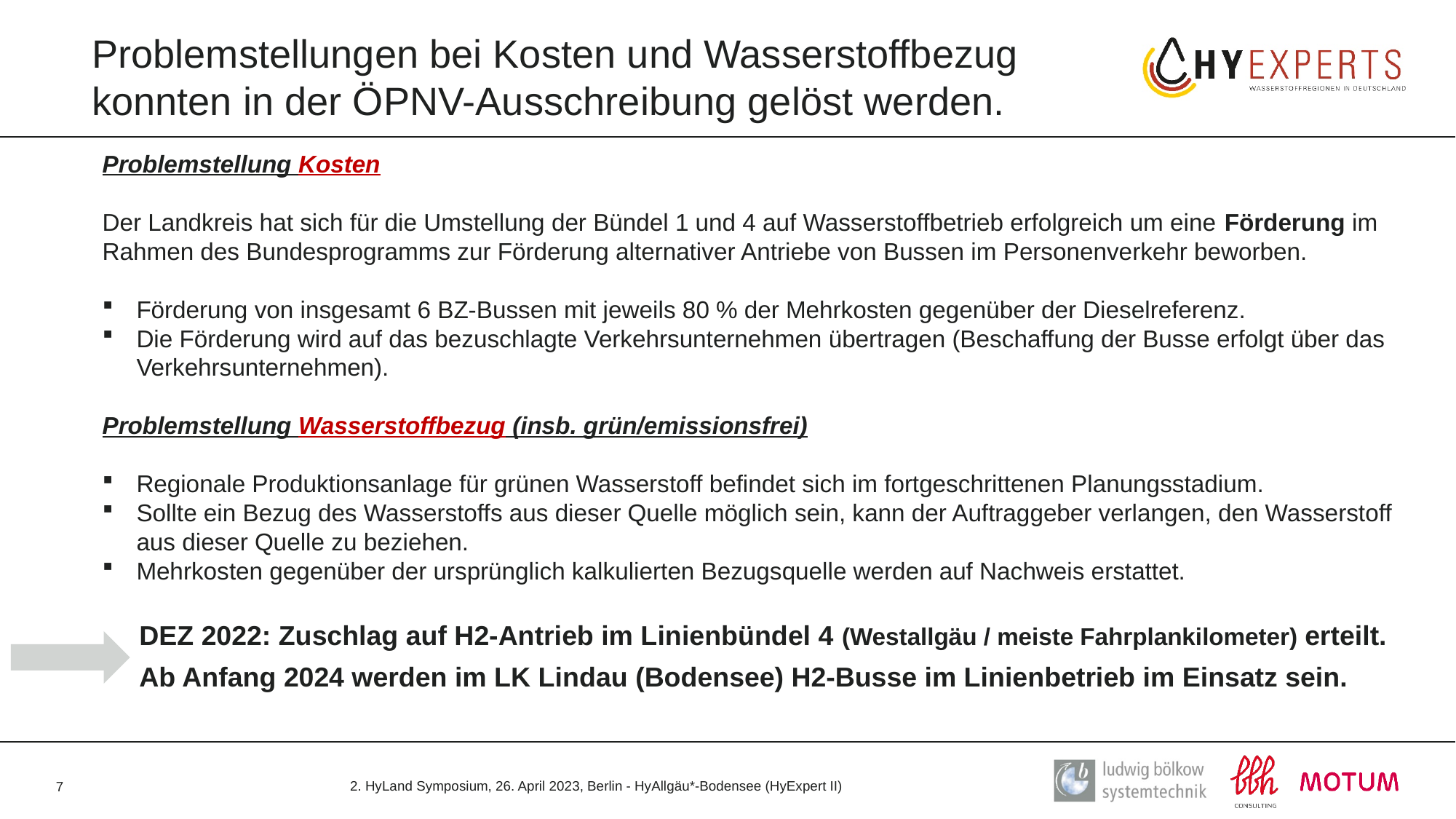

# Problemstellungen bei Kosten und Wasserstoffbezug konnten in der ÖPNV-Ausschreibung gelöst werden.
Problemstellung Kosten

Der Landkreis hat sich für die Umstellung der Bündel 1 und 4 auf Wasserstoffbetrieb erfolgreich um eine Förderung im Rahmen des Bundesprogramms zur Förderung alternativer Antriebe von Bussen im Personenverkehr beworben.

Förderung von insgesamt 6 BZ-Bussen mit jeweils 80 % der Mehrkosten gegenüber der Dieselreferenz.
Die Förderung wird auf das bezuschlagte Verkehrsunternehmen übertragen (Beschaffung der Busse erfolgt über das Verkehrsunternehmen).

Problemstellung Wasserstoffbezug (insb. grün/emissionsfrei)

Regionale Produktionsanlage für grünen Wasserstoff befindet sich im fortgeschrittenen Planungsstadium.
Sollte ein Bezug des Wasserstoffs aus dieser Quelle möglich sein, kann der Auftraggeber verlangen, den Wasserstoff aus dieser Quelle zu beziehen.
Mehrkosten gegenüber der ursprünglich kalkulierten Bezugsquelle werden auf Nachweis erstattet.

DEZ 2022: Zuschlag auf H2-Antrieb im Linienbündel 4 (Westallgäu / meiste Fahrplankilometer) erteilt.
Ab Anfang 2024 werden im LK Lindau (Bodensee) H2-Busse im Linienbetrieb im Einsatz sein.

2. HyLand Symposium, 26. April 2023, Berlin - HyAllgäu*-Bodensee (HyExpert II)